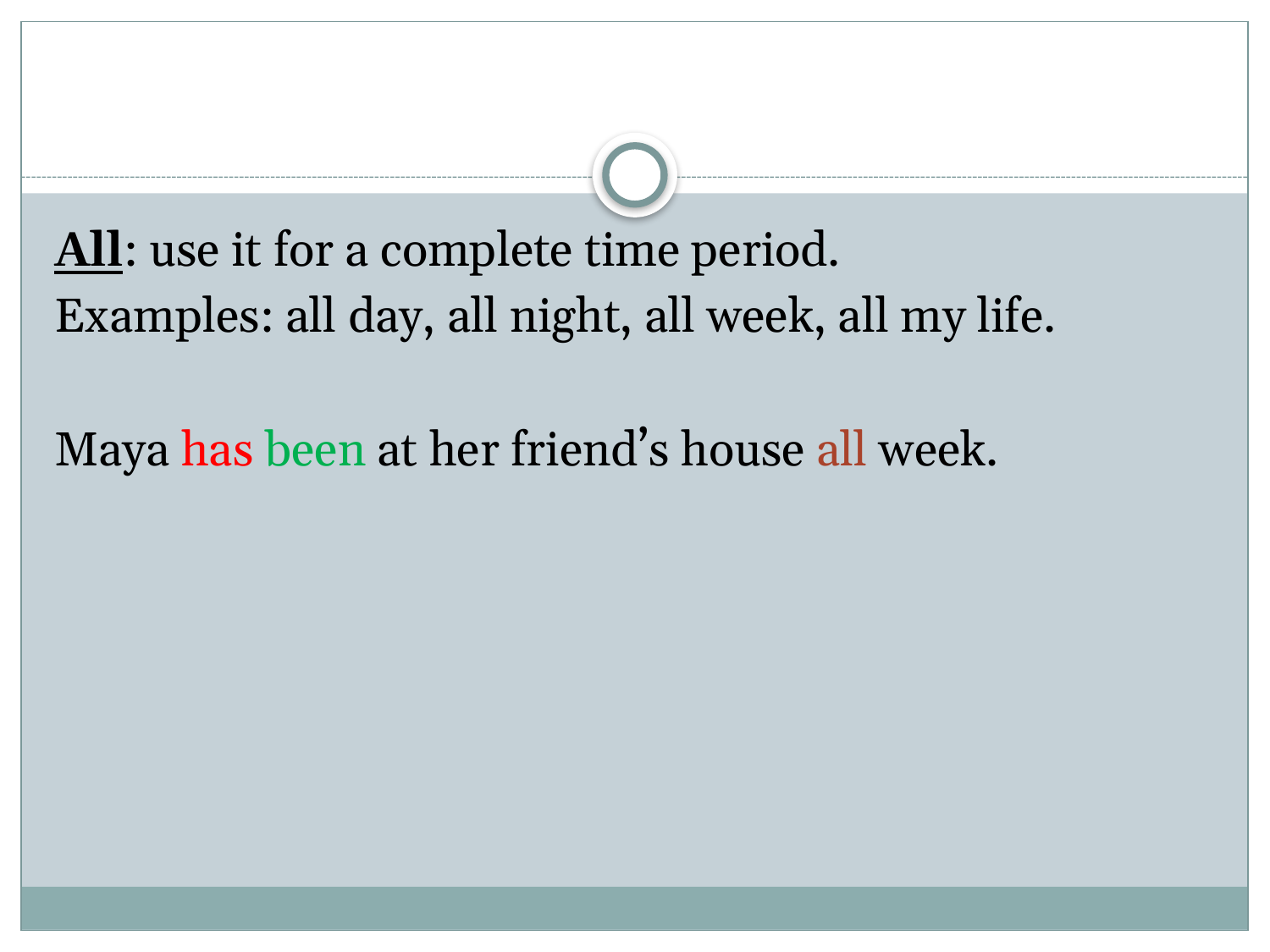

#
All: use it for a complete time period.
Examples: all day, all night, all week, all my life.

Maya has been at her friend’s house all week.